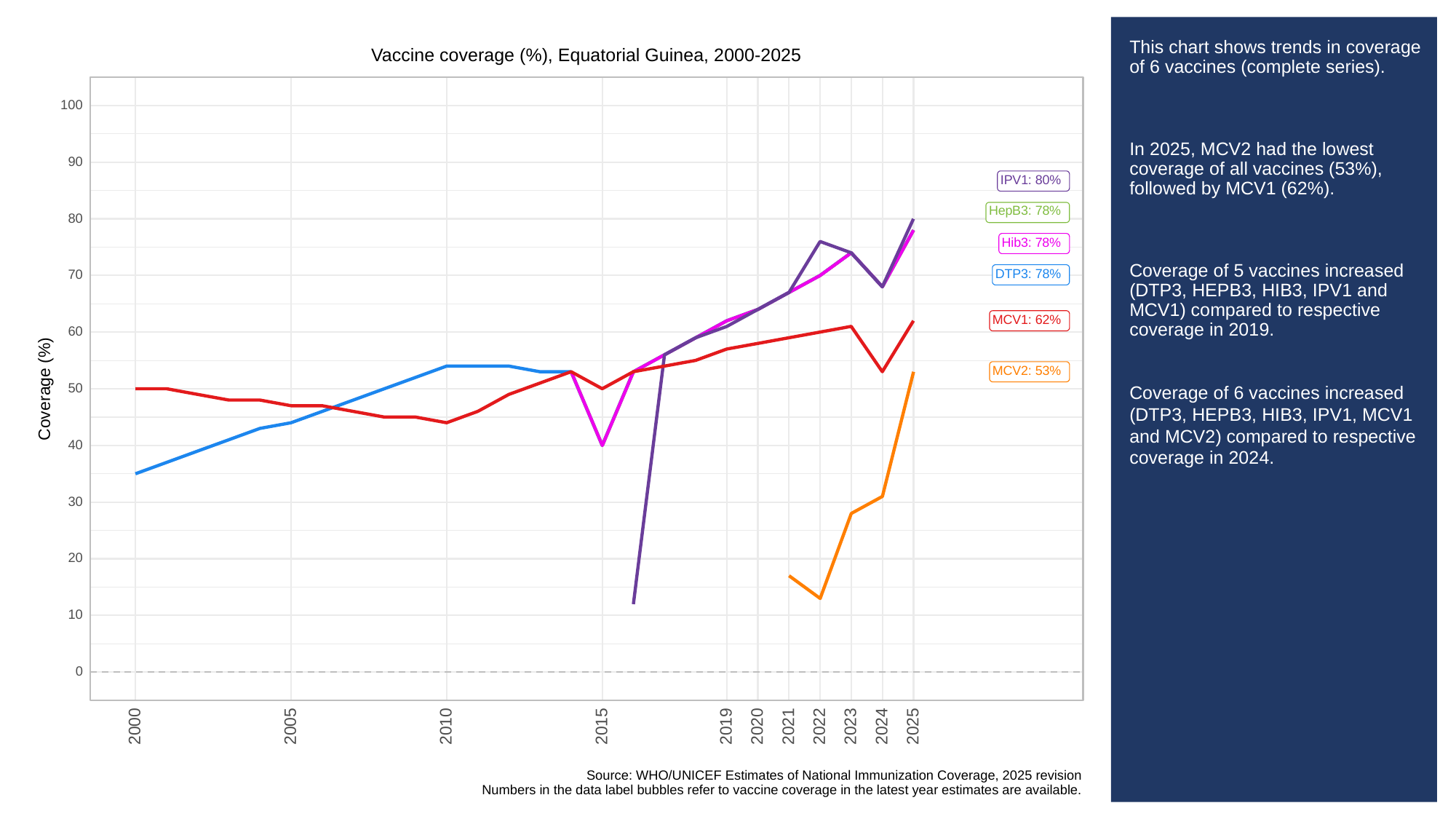

# This chart shows trends in coverage of 6 vaccines (complete series).

In 2025, MCV2 had the lowest coverage of all vaccines (53%), followed by MCV1 (62%).

Coverage of 5 vaccines increased (DTP3, HEPB3, HIB3, IPV1 and MCV1) compared to respective coverage in 2019.

Coverage of 6 vaccines increased (DTP3, HEPB3, HIB3, IPV1, MCV1 and MCV2) compared to respective coverage in 2024.

Vaccine coverage (%), Equatorial Guinea, 2000-2025

100

90

IPV1: 80%

HepB3: 78%

80

Hib3: 78%

DTP3: 78%
70

MCV1: 62%

60

MCV2: 53%

Coverage (%)
50

40

30

20

10

0

2023
2000
2005
2010
2015
2019
2020
2021
2022
2024
2025
Source: WHO/UNICEF Estimates of National Immunization Coverage, 2025 revision
Numbers in the data label bubbles refer to vaccine coverage in the latest year estimates are available.